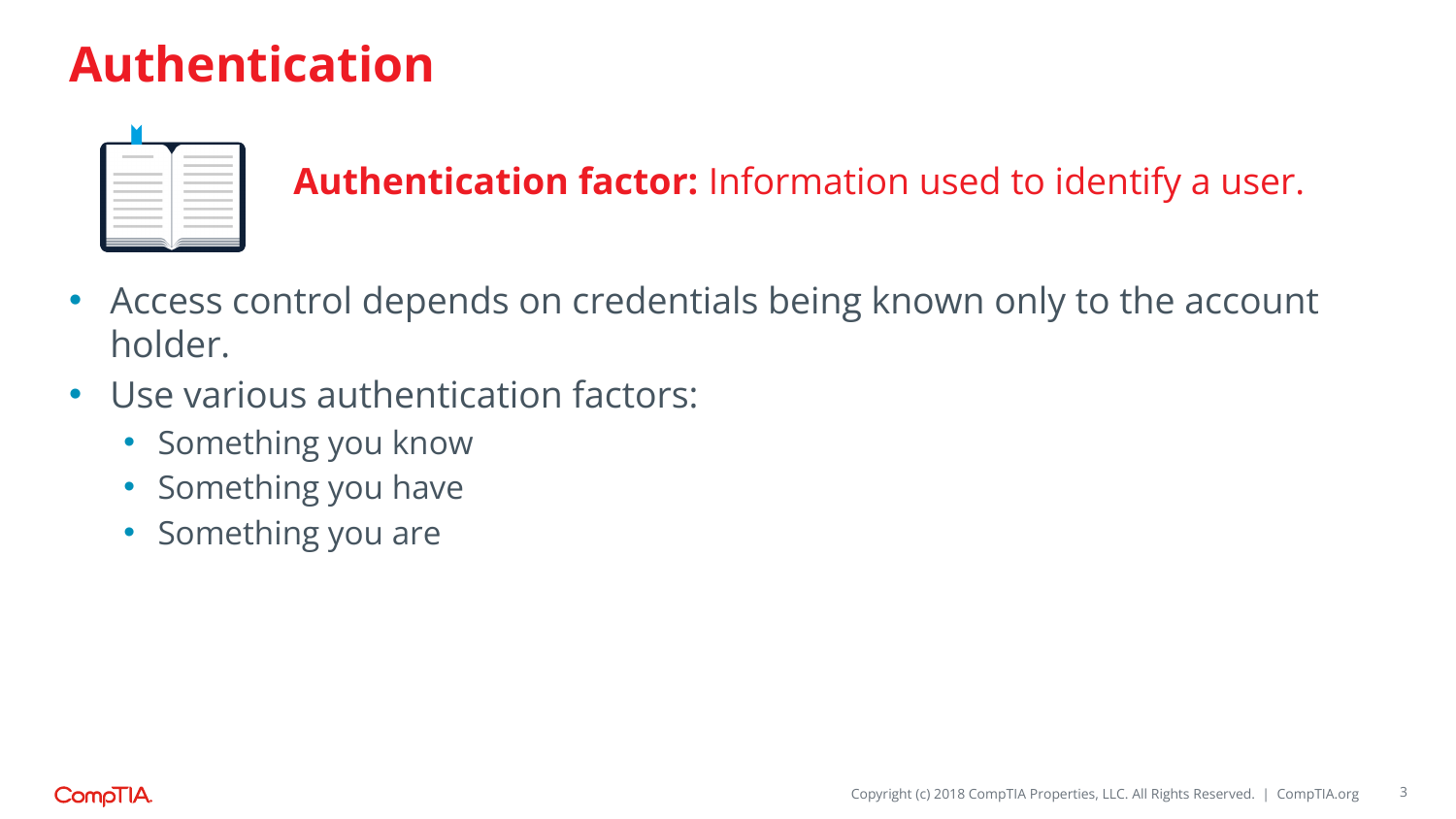

# Authentication
Authentication factor: Information used to identify a user.
Access control depends on credentials being known only to the account holder.
Use various authentication factors:
Something you know
Something you have
Something you are

3